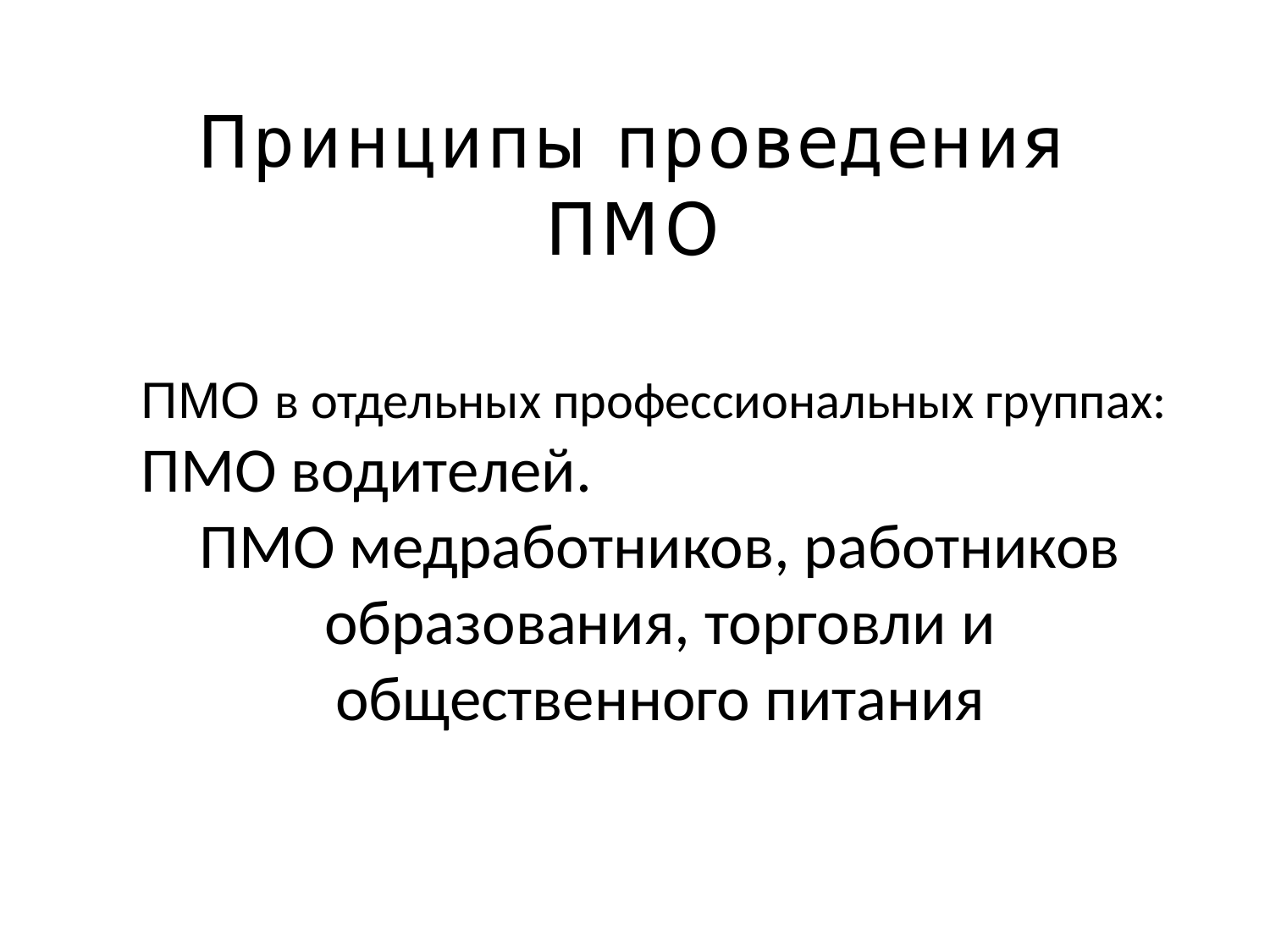

Принципы проведения ПМО
ПМО в отдельных профессиональных группах:
ПМО водителей.
ПМО медработников, работников образования, торговли и общественного питания